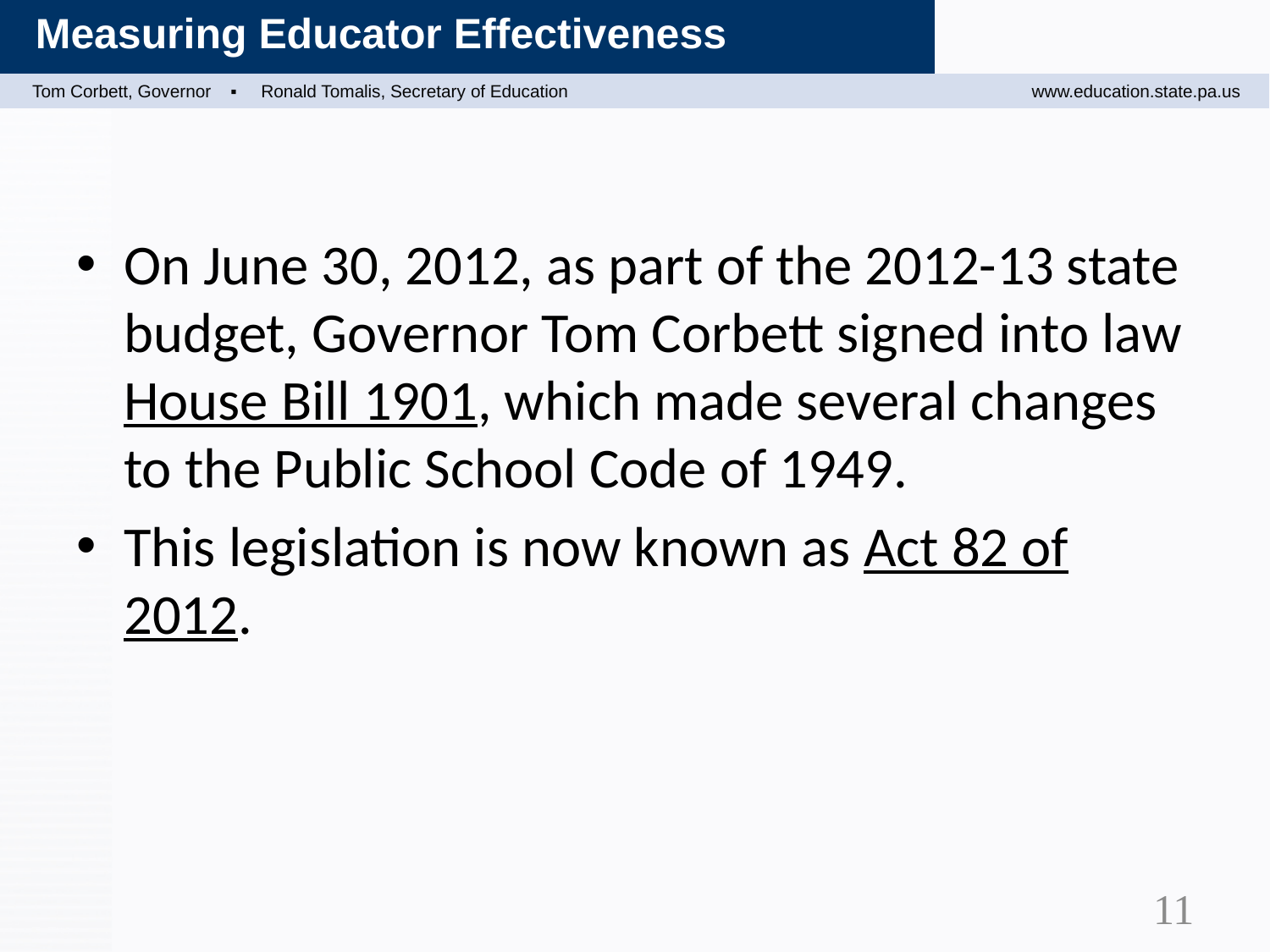

#
On June 30, 2012, as part of the 2012-13 state budget, Governor Tom Corbett signed into law House Bill 1901, which made several changes to the Public School Code of 1949.
This legislation is now known as Act 82 of 2012.
11